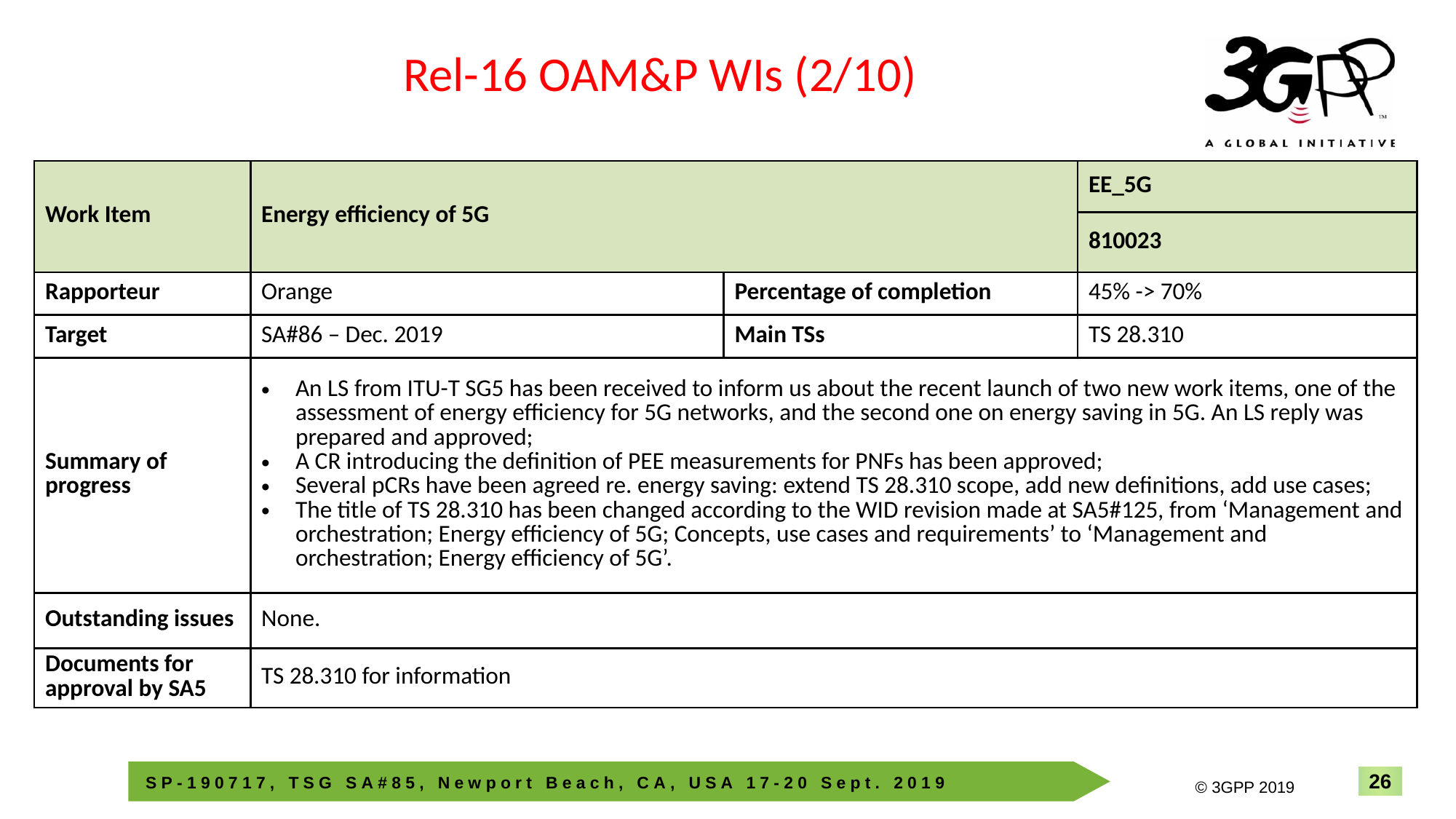

Rel-16 OAM&P WIs (2/10)
| Work Item | Energy efficiency of 5G |  | EE\_5G |
| --- | --- | --- | --- |
|  |  |  | 810023 |
| Rapporteur | Orange | Percentage of completion | 45% -> 70% |
| Target | SA#86 – Dec. 2019 | Main TSs | TS 28.310 |
| Summary of progress | An LS from ITU-T SG5 has been received to inform us about the recent launch of two new work items, one of the assessment of energy efficiency for 5G networks, and the second one on energy saving in 5G. An LS reply was prepared and approved; A CR introducing the definition of PEE measurements for PNFs has been approved; Several pCRs have been agreed re. energy saving: extend TS 28.310 scope, add new definitions, add use cases; The title of TS 28.310 has been changed according to the WID revision made at SA5#125, from ‘Management and orchestration; Energy efficiency of 5G; Concepts, use cases and requirements’ to ‘Management and orchestration; Energy efficiency of 5G’. |  |  |
| Outstanding issues | None. |  |  |
| Documents for approval by SA5 | TS 28.310 for information |  |  |